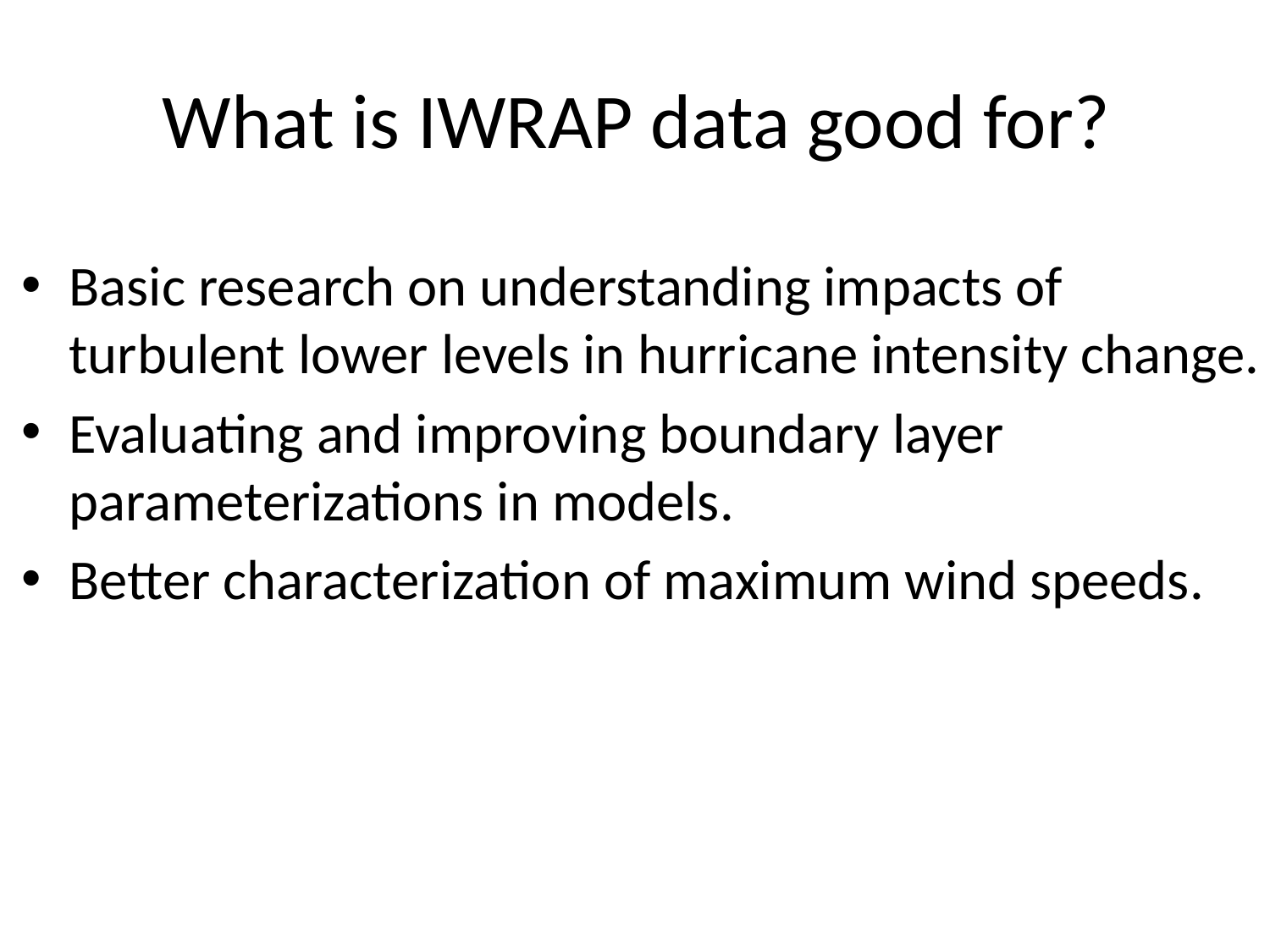

# What is IWRAP data good for?
Basic research on understanding impacts of turbulent lower levels in hurricane intensity change.
Evaluating and improving boundary layer parameterizations in models.
Better characterization of maximum wind speeds.